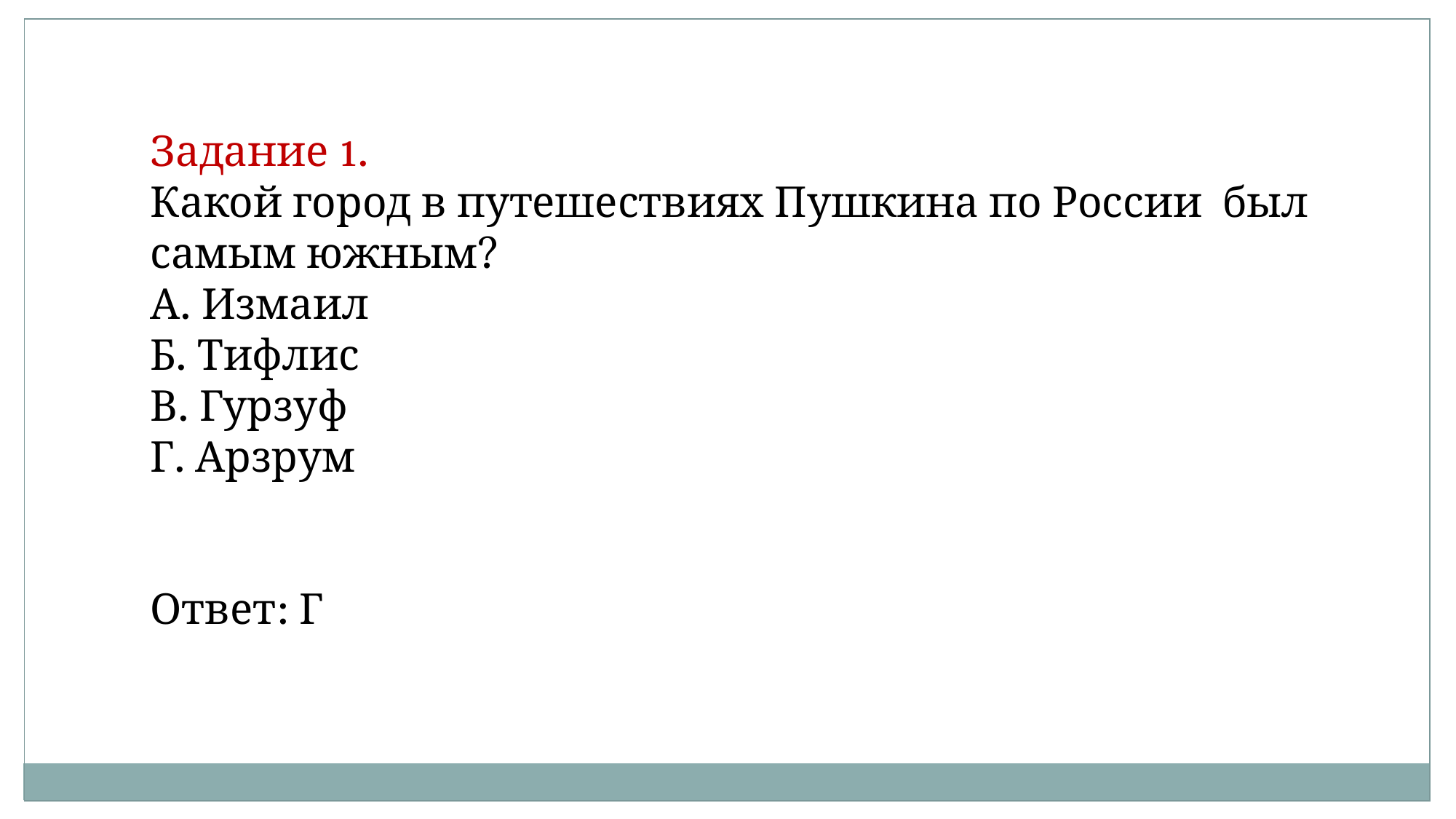

Задание 1.
Какой город в путешествиях Пушкина по России  был самым южным?
А. Измаил
Б. Тифлис
В. Гурзуф
Г. Арзрум

Ответ: Г